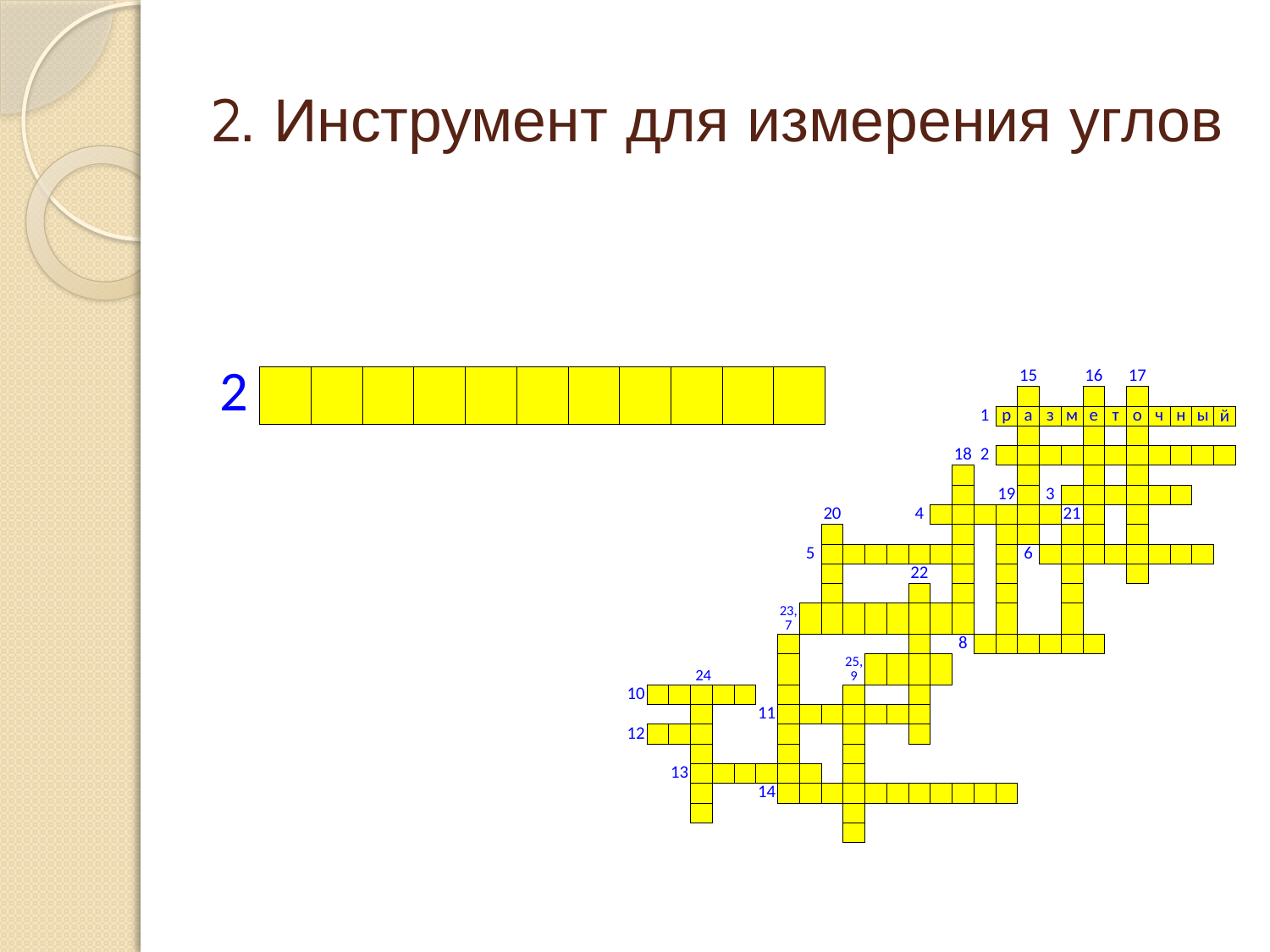

# 2. Инструмент для измерения углов
| 2 |  |  |  |  |  |  |  |  |  |  |  |
| --- | --- | --- | --- | --- | --- | --- | --- | --- | --- | --- | --- |
|  |  |  |  |  |  |  |  |  |  |  |  |  |  |  |  |  |  | 15 |  |  | 16 |  | 17 |  |  |  |  |
| --- | --- | --- | --- | --- | --- | --- | --- | --- | --- | --- | --- | --- | --- | --- | --- | --- | --- | --- | --- | --- | --- | --- | --- | --- | --- | --- | --- |
|  |  |  |  |  |  |  |  |  |  |  |  |  |  |  |  |  |  |  |  |  |  |  |  |  |  |  |  |
|  |  |  |  |  |  |  |  |  |  |  |  |  |  |  |  | 1 | р | а | з | м | е | т | о | ч | н | ы | й |
|  |  |  |  |  |  |  |  |  |  |  |  |  |  |  |  |  |  |  |  |  |  |  |  |  |  |  |  |
|  |  |  |  |  |  |  |  |  |  |  |  |  |  |  | 18 | 2 |  |  |  |  |  |  |  |  |  |  |  |
|  |  |  |  |  |  |  |  |  |  |  |  |  |  |  |  |  |  |  |  |  |  |  |  |  |  |  |  |
|  |  |  |  |  |  |  |  |  |  |  |  |  |  |  |  |  | 19 |  | 3 |  |  |  |  |  |  |  |  |
|  |  |  |  |  |  |  |  |  | 20 |  |  |  | 4 |  |  |  |  |  |  | 21 |  |  |  |  |  |  |  |
|  |  |  |  |  |  |  |  |  |  |  |  |  |  |  |  |  |  |  |  |  |  |  |  |  |  |  |  |
|  |  |  |  |  |  |  |  | 5 |  |  |  |  |  |  |  |  |  | 6 |  |  |  |  |  |  |  |  |  |
|  |  |  |  |  |  |  |  |  |  |  |  |  | 22 |  |  |  |  |  |  |  |  |  |  |  |  |  |  |
|  |  |  |  |  |  |  |  |  |  |  |  |  |  |  |  |  |  |  |  |  |  |  |  |  |  |  |  |
|  |  |  |  |  |  |  | 23,7 |  |  |  |  |  |  |  |  |  |  |  |  |  |  |  |  |  |  |  |  |
|  |  |  |  |  |  |  |  |  |  |  |  |  |  |  | 8 |  |  |  |  |  |  |  |  |  |  |  |  |
|  |  |  | 24 |  |  |  |  |  |  | 25,9 |  |  |  |  |  |  |  |  |  |  |  |  |  |  |  |  |  |
| 10 |  |  |  |  |  |  |  |  |  |  |  |  |  |  |  |  |  |  |  |  |  |  |  |  |  |  |  |
|  |  |  |  |  |  | 11 |  |  |  |  |  |  |  |  |  |  |  |  |  |  |  |  |  |  |  |  |  |
| 12 |  |  |  |  |  |  |  |  |  |  |  |  |  |  |  |  |  |  |  |  |  |  |  |  |  |  |  |
|  |  |  |  |  |  |  |  |  |  |  |  |  |  |  |  |  |  |  |  |  |  |  |  |  |  |  |  |
|  |  | 13 |  |  |  |  |  |  |  |  |  |  |  |  |  |  |  |  |  |  |  |  |  |  |  |  |  |
|  |  |  |  |  |  | 14 |  |  |  |  |  |  |  |  |  |  |  |  |  |  |  |  |  |  |  |  |  |
|  |  |  |  |  |  |  |  |  |  |  |  |  |  |  |  |  |  |  |  |  |  |  |  |  |  |  |  |
|  |  |  |  |  |  |  |  |  |  |  |  |  |  |  |  |  |  |  |  |  |  |  |  |  |  |  |  |
|  |  |  |  |  |  |  |  |  |  |  |  |  |  |  |  |  |  |  |  |  |  |  |  |  |  |  |  |